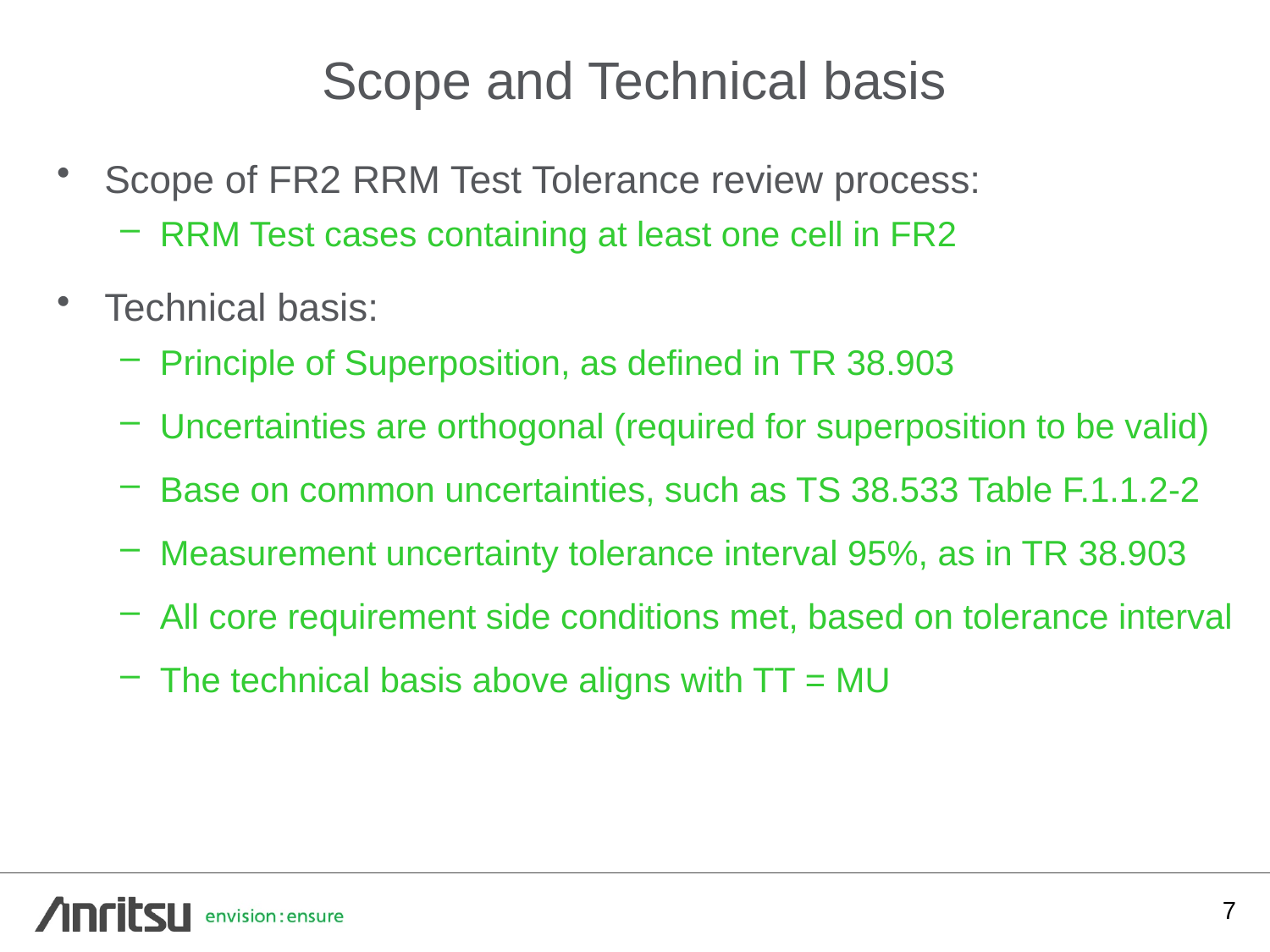

# Scope and Technical basis
Scope of FR2 RRM Test Tolerance review process:
RRM Test cases containing at least one cell in FR2
Technical basis:
Principle of Superposition, as defined in TR 38.903
Uncertainties are orthogonal (required for superposition to be valid)
Base on common uncertainties, such as TS 38.533 Table F.1.1.2-2
Measurement uncertainty tolerance interval 95%, as in TR 38.903
All core requirement side conditions met, based on tolerance interval
The technical basis above aligns with TT = MU
7